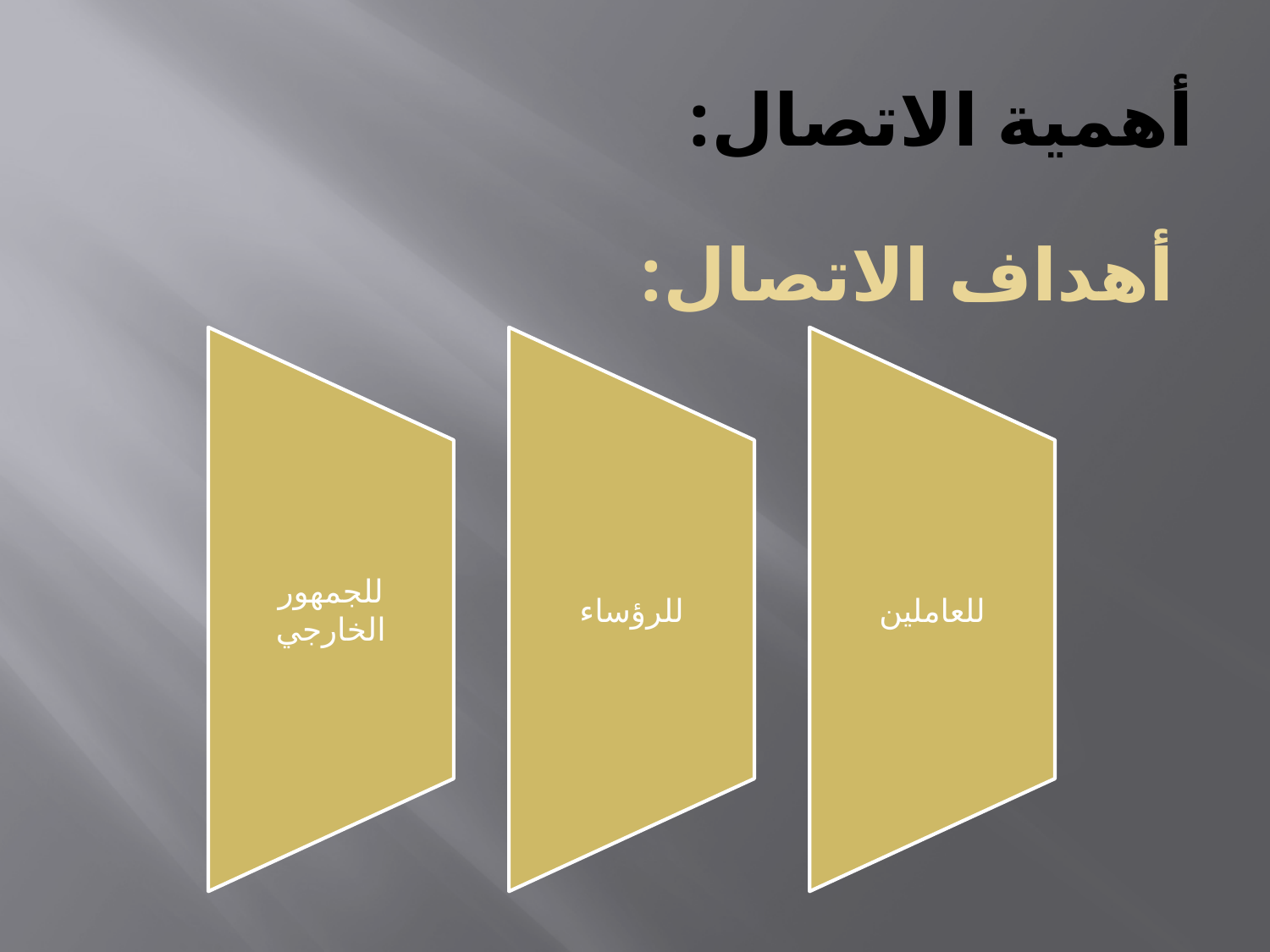

# أهمية الاتصال:
أهداف الاتصال:
للرؤساء
للعاملين
للجمهور الخارجي